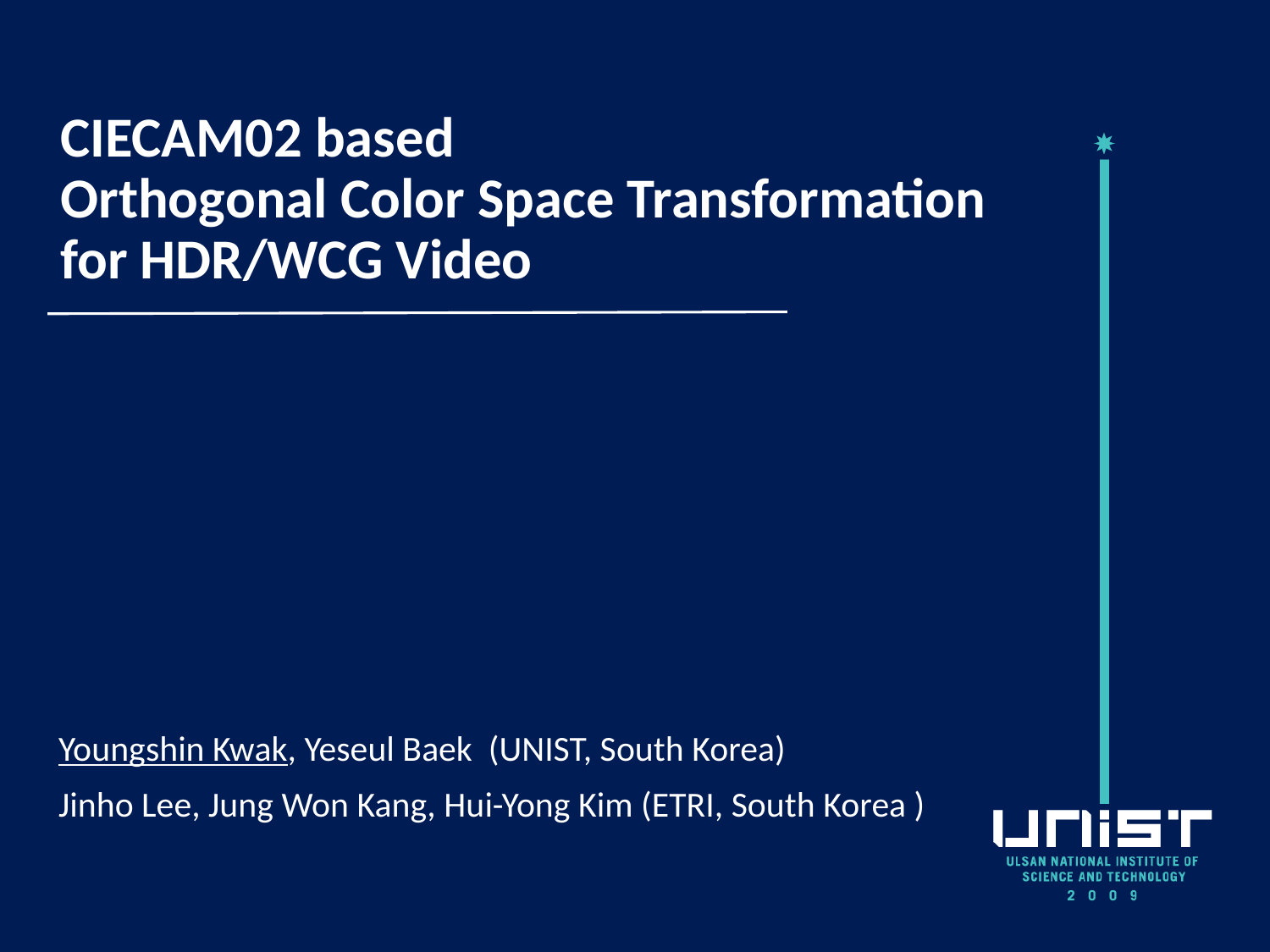

# CIECAM02 based Orthogonal Color Space Transformation for HDR/WCG Video
Youngshin Kwak, Yeseul Baek  (UNIST, South Korea)
Jinho Lee, Jung Won Kang, Hui-Yong Kim (ETRI, South Korea )